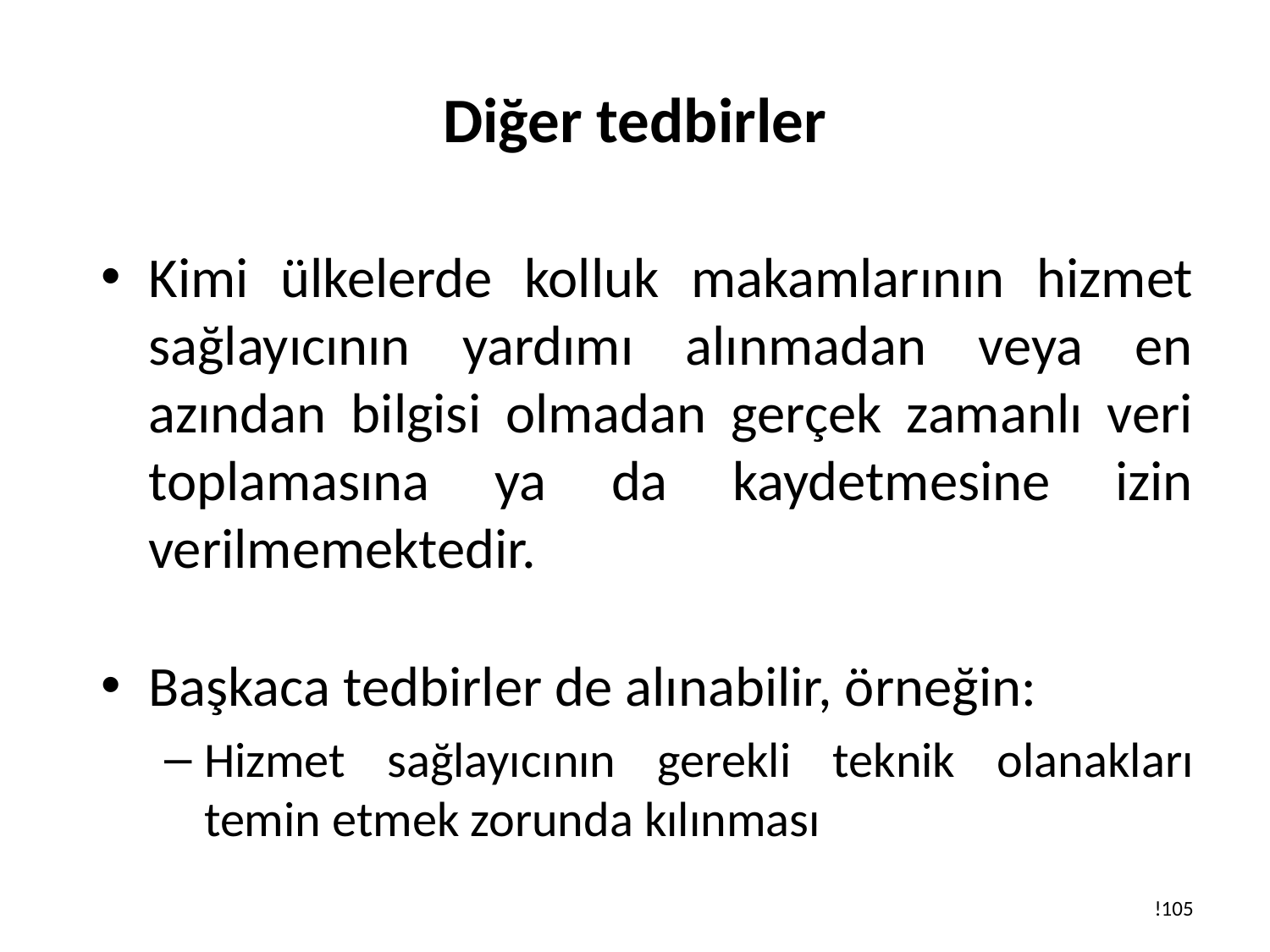

# Diğer tedbirler
Kimi ülkelerde kolluk makamlarının hizmet sağlayıcının yardımı alınmadan veya en azından bilgisi olmadan gerçek zamanlı veri toplamasına ya da kaydetmesine izin verilmemektedir.

Başkaca tedbirler de alınabilir, örneğin:
Hizmet sağlayıcının gerekli teknik olanakları temin etmek zorunda kılınması
!105